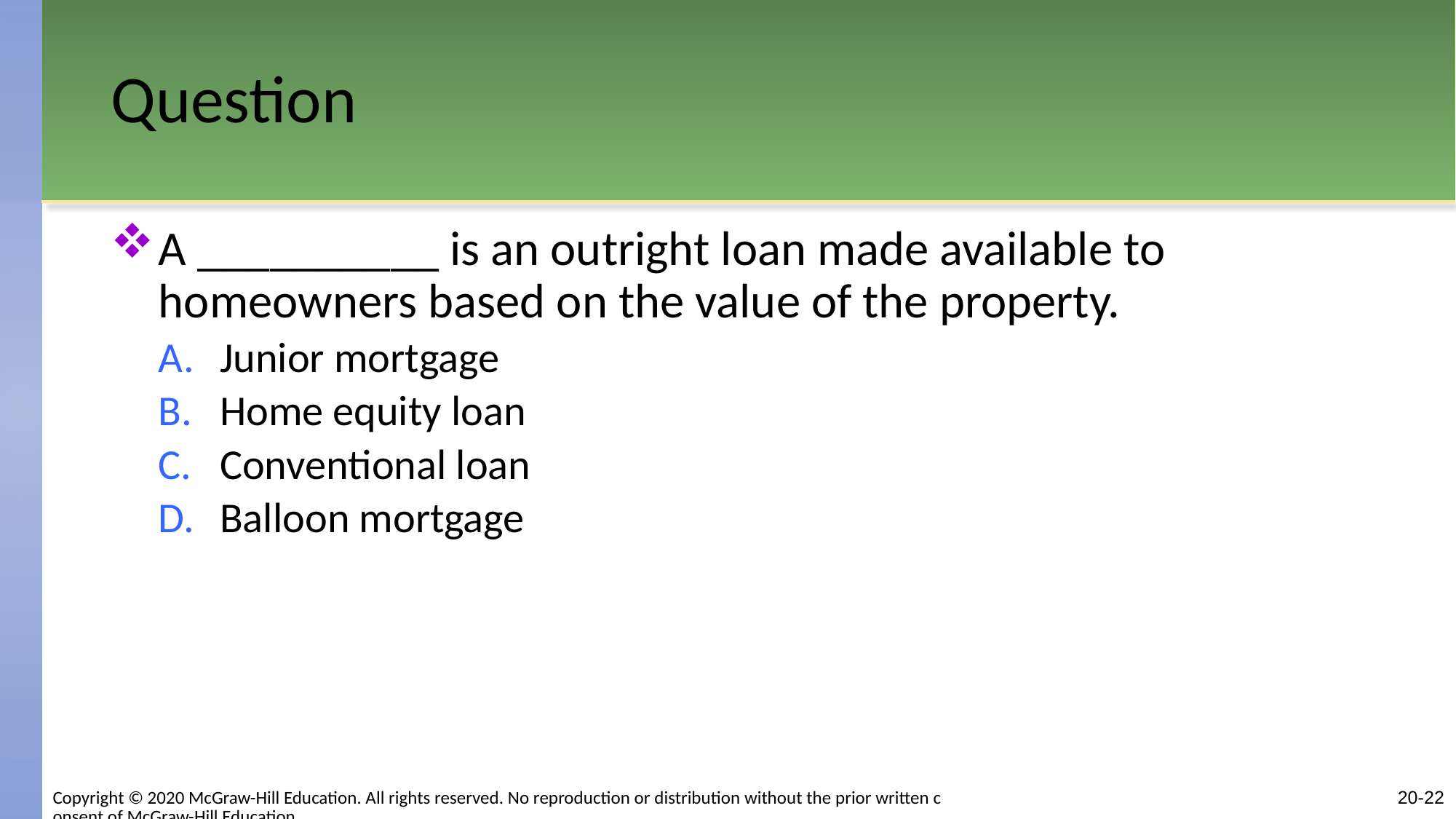

# Question
A __________ is an outright loan made available to homeowners based on the value of the property.
Junior mortgage
Home equity loan
Conventional loan
Balloon mortgage
Copyright © 2020 McGraw-Hill Education. All rights reserved. No reproduction or distribution without the prior written consent of McGraw-Hill Education.
20-22